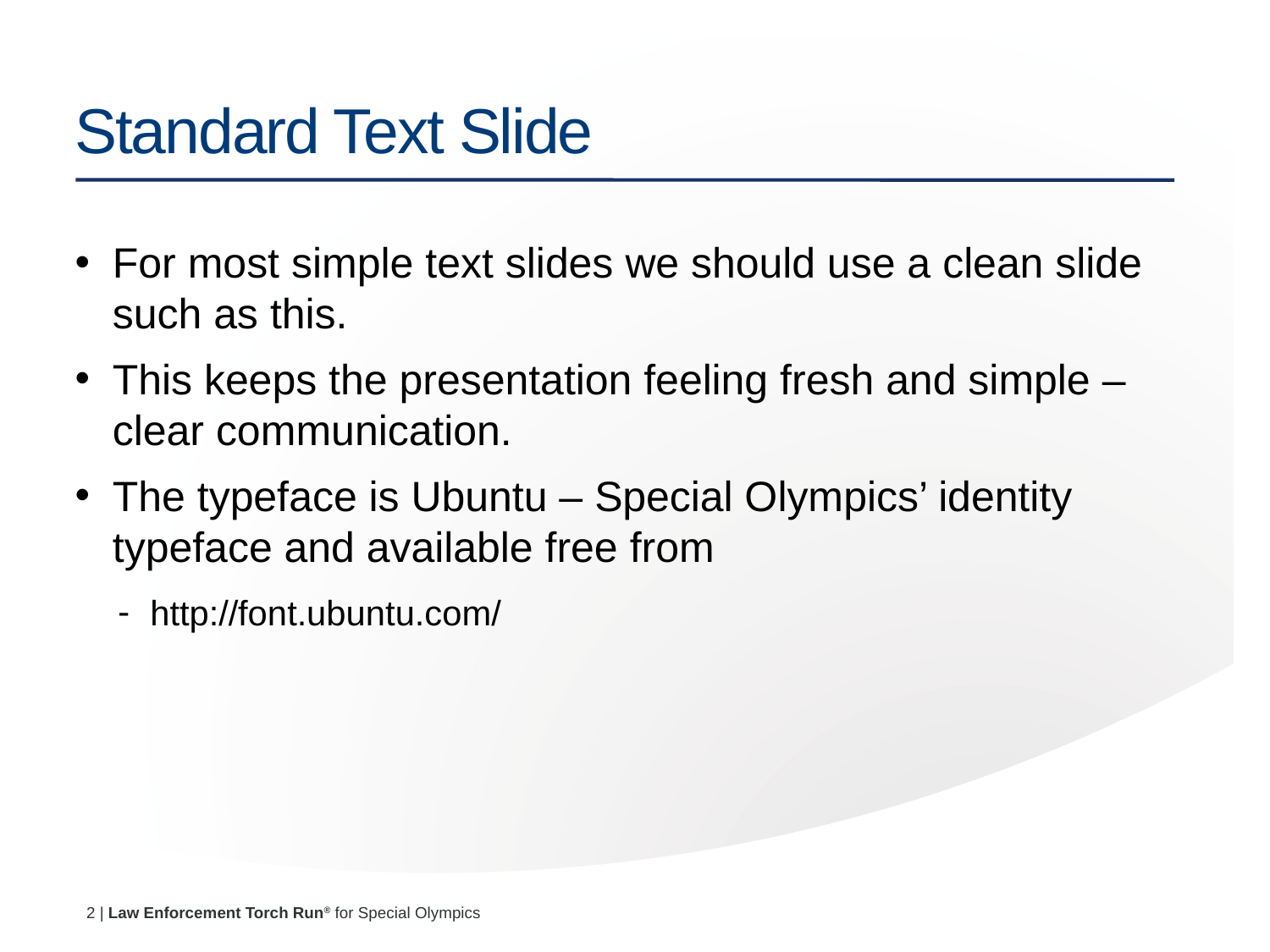

# Standard Text Slide
For most simple text slides we should use a clean slide such as this.
This keeps the presentation feeling fresh and simple – clear communication.
The typeface is Ubuntu – Special Olympics’ identity typeface and available free from
http://font.ubuntu.com/